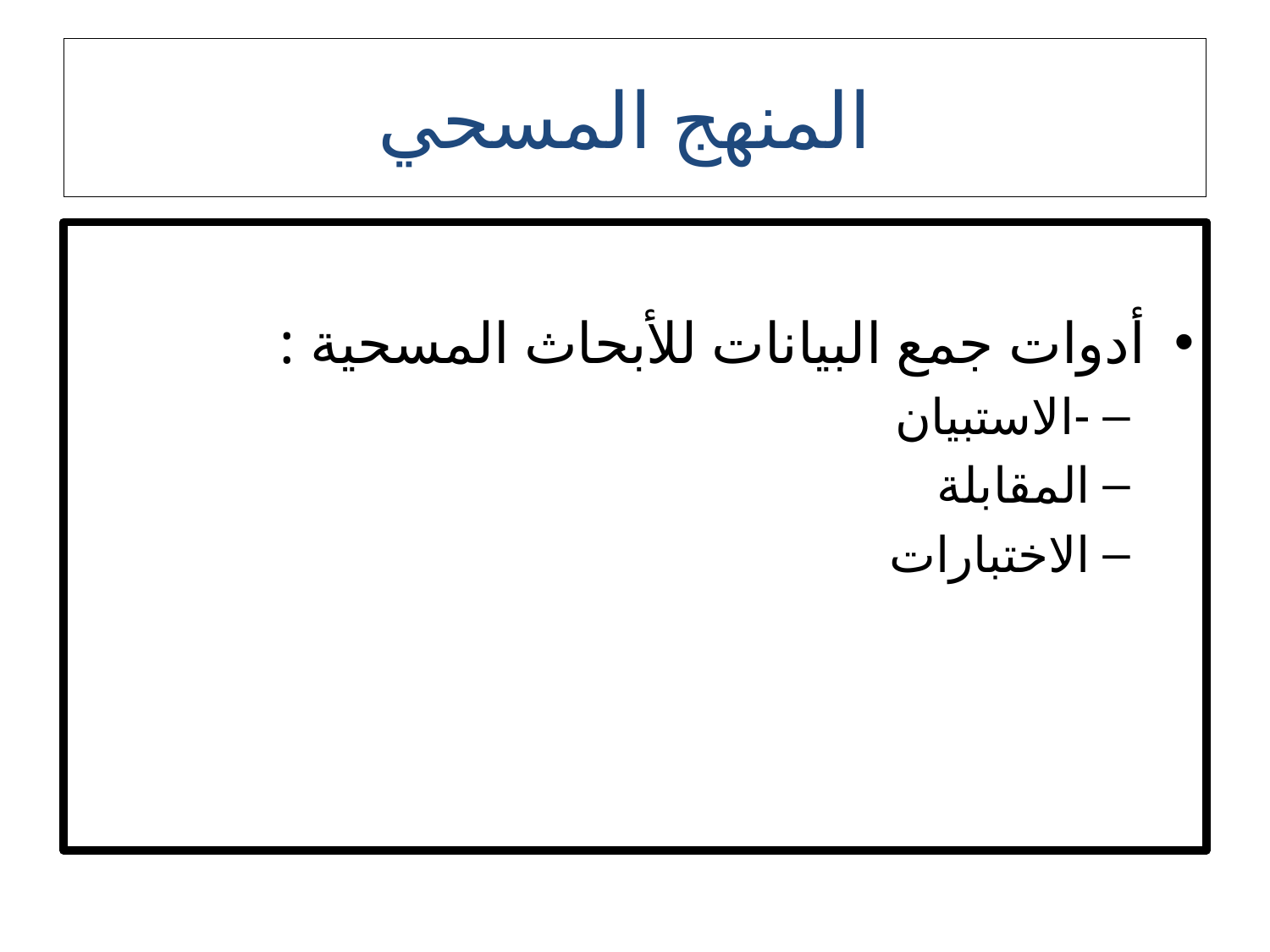

# المنهج المسحي

أدوات جمع البيانات للأبحاث المسحية :
-الاستبيان
المقابلة
الاختبارات